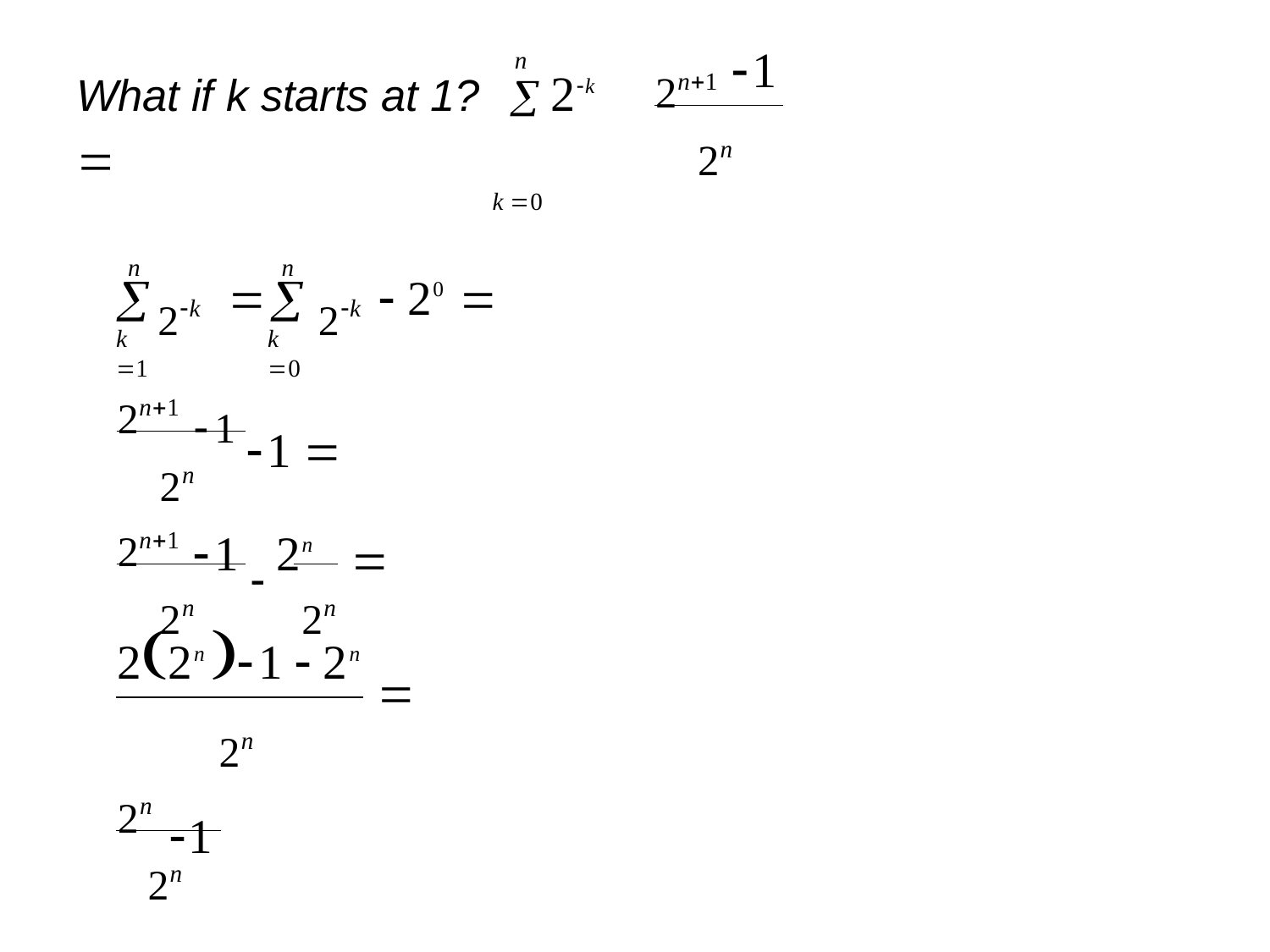

2n+1
−1
n
What if k starts at 1?	∑ 2−k	=
k =0
2n

2−k	2−k
n
n
=
− 20   =
∑
∑
k =1
k =0
2n+1
−1 −1 =
2n

2n+1
−1 − 2n
=
2n	2n

2(2n )−1 − 2n
2n
−1
=

2n
2n